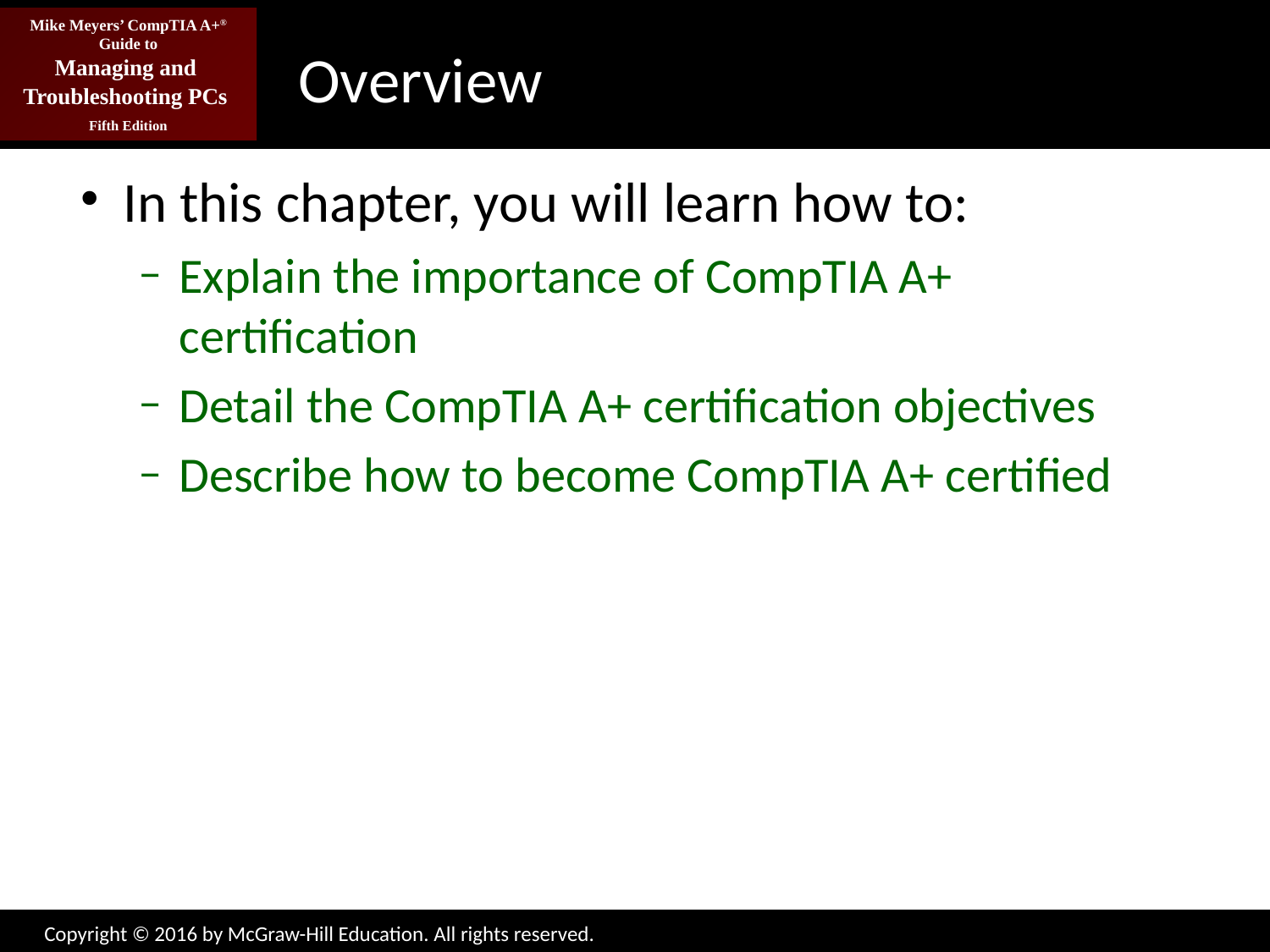

# Overview
In this chapter, you will learn how to:
Explain the importance of CompTIA A+ certification
Detail the CompTIA A+ certification objectives
Describe how to become CompTIA A+ certified